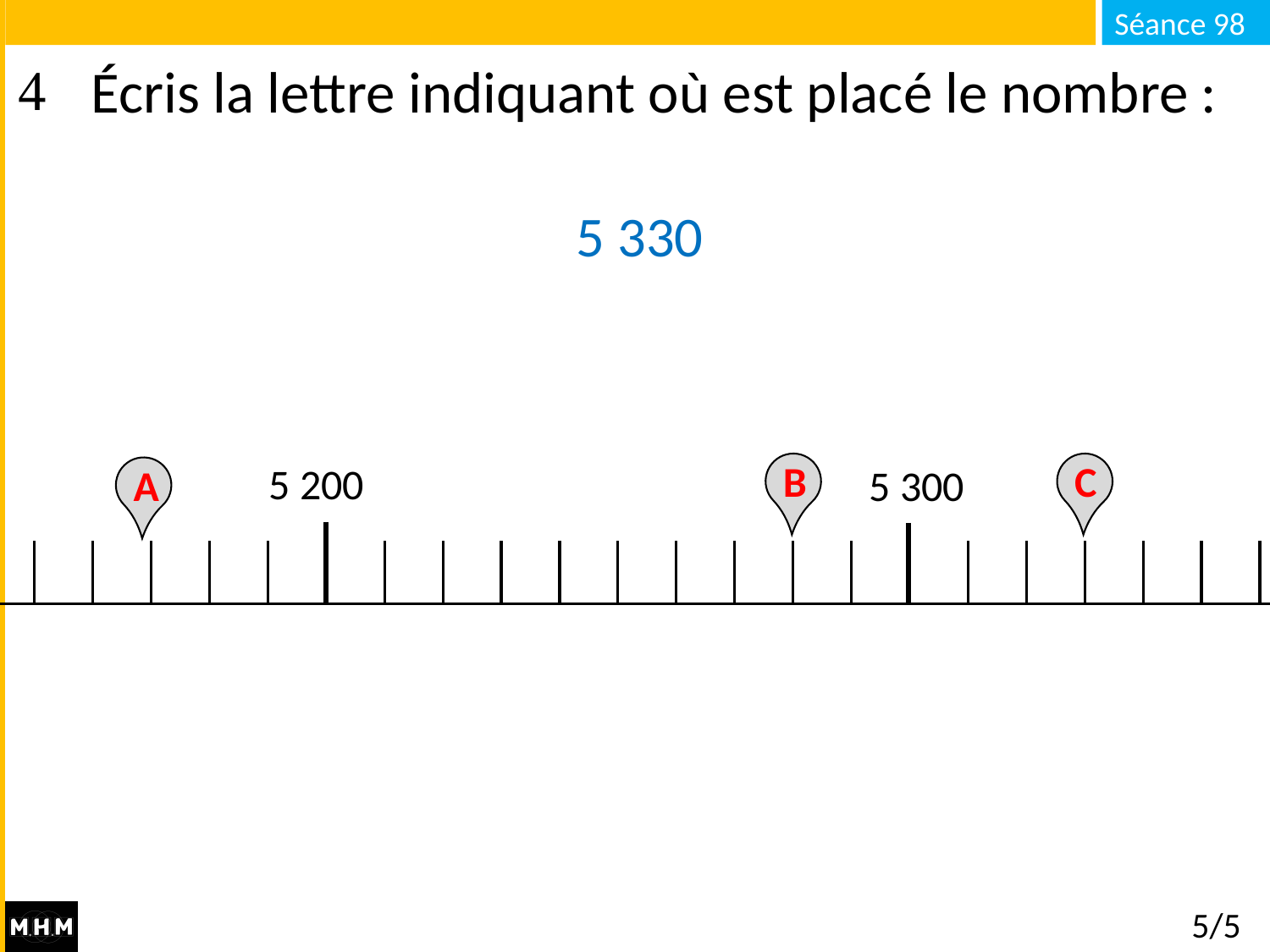

# Écris la lettre indiquant où est placé le nombre :
5 330
B
C
5 200
5 300
A

5/5